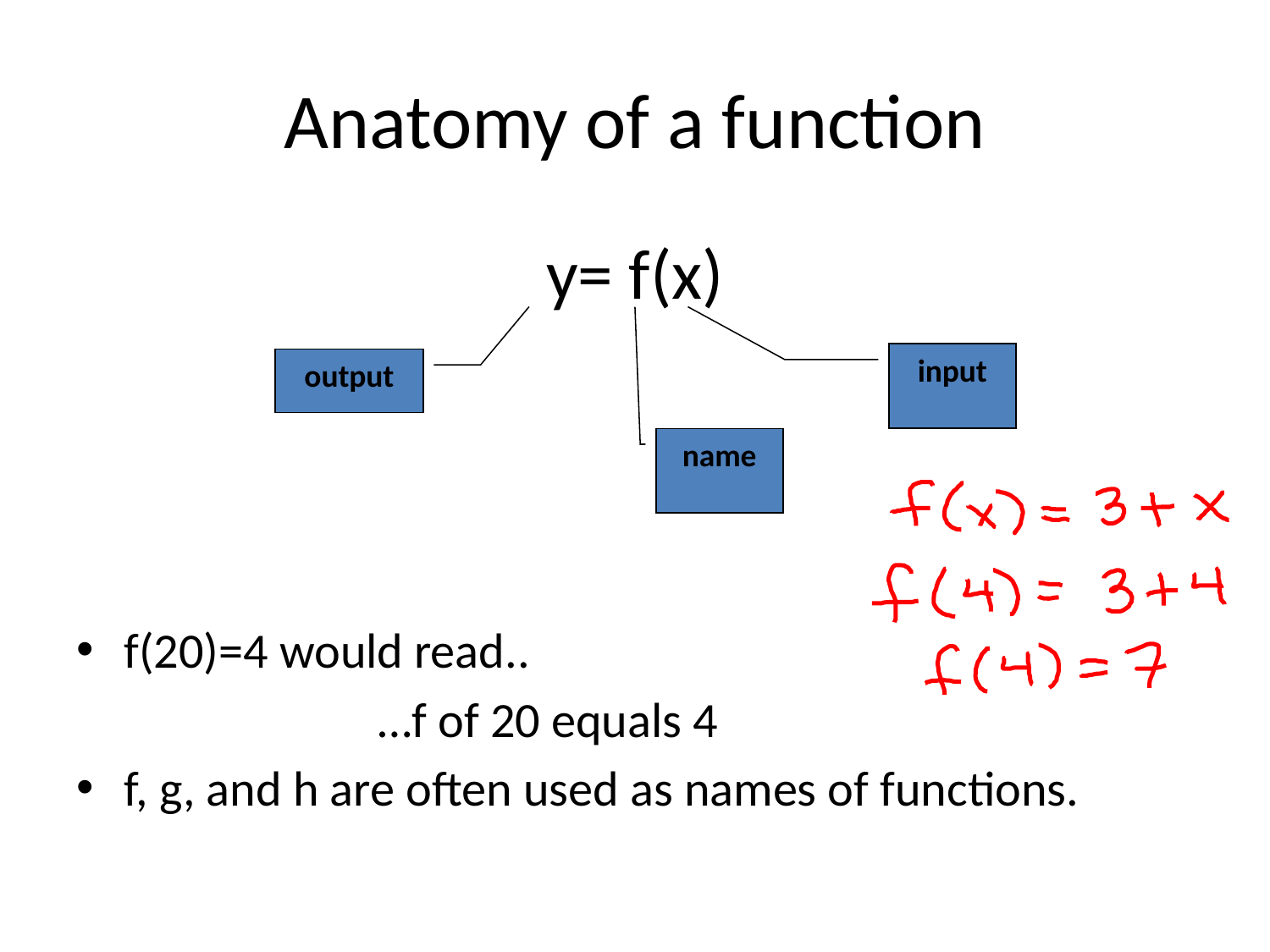

# Anatomy of a function
y= f(x)

f(20)=4 would read..
			…f of 20 equals 4
f, g, and h are often used as names of functions.
input
output
name